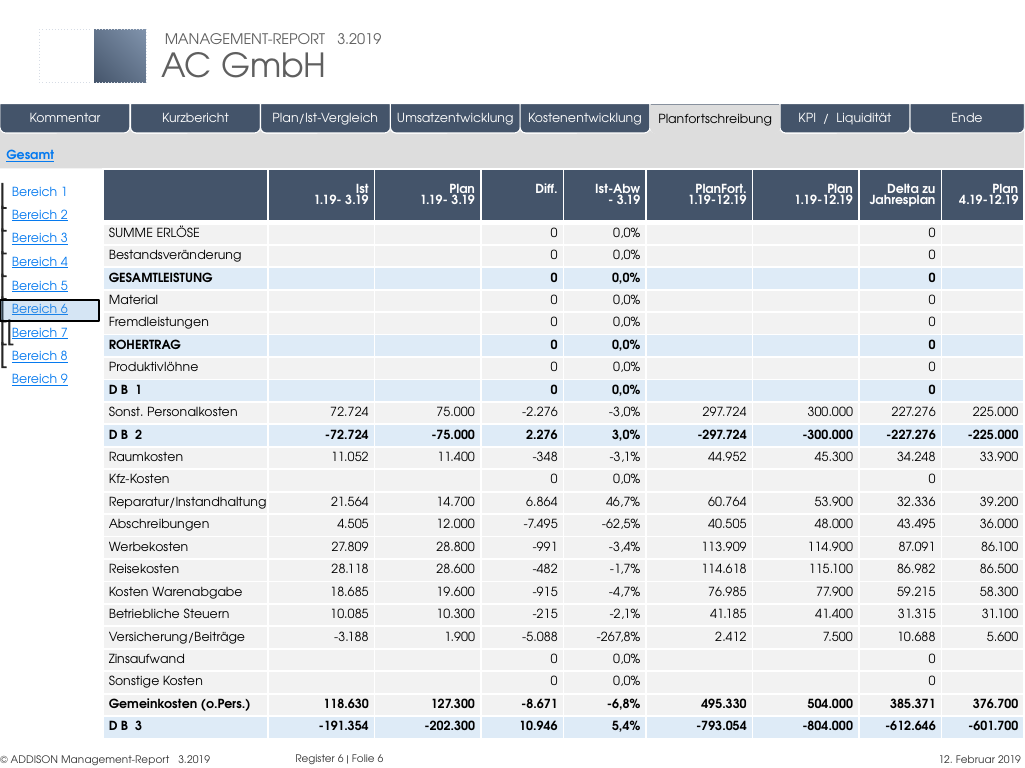

|  |  |  |  |  |  |
| --- | --- | --- | --- | --- | --- |
Eigene Folien
|  | Ist 1.19- 3.19 | Plan 1.19- 3.19 | Diff. | Ist-Abw - 3.19 | PlanFort. 1.19-12.19 | Plan 1.19-12.19 | Delta zu Jahresplan | Plan 4.19-12.19 |
| --- | --- | --- | --- | --- | --- | --- | --- | --- |
| SUMME ERLÖSE |  |  | 0 | 0,0% |  |  | 0 |  |
| Bestandsveränderung |  |  | 0 | 0,0% |  |  | 0 |  |
| GESAMTLEISTUNG |  |  | 0 | 0,0% |  |  | 0 |  |
| Material |  |  | 0 | 0,0% |  |  | 0 |  |
| Fremdleistungen |  |  | 0 | 0,0% |  |  | 0 |  |
| ROHERTRAG |  |  | 0 | 0,0% |  |  | 0 |  |
| Produktivlöhne |  |  | 0 | 0,0% |  |  | 0 |  |
| D B 1 |  |  | 0 | 0,0% |  |  | 0 |  |
| Sonst. Personalkosten | 72.724 | 75.000 | -2.276 | -3,0% | 297.724 | 300.000 | 227.276 | 225.000 |
| D B 2 | -72.724 | -75.000 | 2.276 | 3,0% | -297.724 | -300.000 | -227.276 | -225.000 |
| Raumkosten | 11.052 | 11.400 | -348 | -3,1% | 44.952 | 45.300 | 34.248 | 33.900 |
| Kfz-Kosten |  |  | 0 | 0,0% |  |  | 0 |  |
| Reparatur/Instandhaltung | 21.564 | 14.700 | 6.864 | 46,7% | 60.764 | 53.900 | 32.336 | 39.200 |
| Abschreibungen | 4.505 | 12.000 | -7.495 | -62,5% | 40.505 | 48.000 | 43.495 | 36.000 |
| Werbekosten | 27.809 | 28.800 | -991 | -3,4% | 113.909 | 114.900 | 87.091 | 86.100 |
| Reisekosten | 28.118 | 28.600 | -482 | -1,7% | 114.618 | 115.100 | 86.982 | 86.500 |
| Kosten Warenabgabe | 18.685 | 19.600 | -915 | -4,7% | 76.985 | 77.900 | 59.215 | 58.300 |
| Betriebliche Steuern | 10.085 | 10.300 | -215 | -2,1% | 41.185 | 41.400 | 31.315 | 31.100 |
| Versicherung/Beiträge | -3.188 | 1.900 | -5.088 | -267,8% | 2.412 | 7.500 | 10.688 | 5.600 |
| Zinsaufwand |  |  | 0 | 0,0% |  |  | 0 |  |
| Sonstige Kosten |  |  | 0 | 0,0% |  |  | 0 |  |
| Gemeinkosten (o.Pers.) | 118.630 | 127.300 | -8.671 | -6,8% | 495.330 | 504.000 | 385.371 | 376.700 |
| D B 3 | -191.354 | -202.300 | 10.946 | 5,4% | -793.054 | -804.000 | -612.646 | -601.700 |

# Register 6 | Folie 6